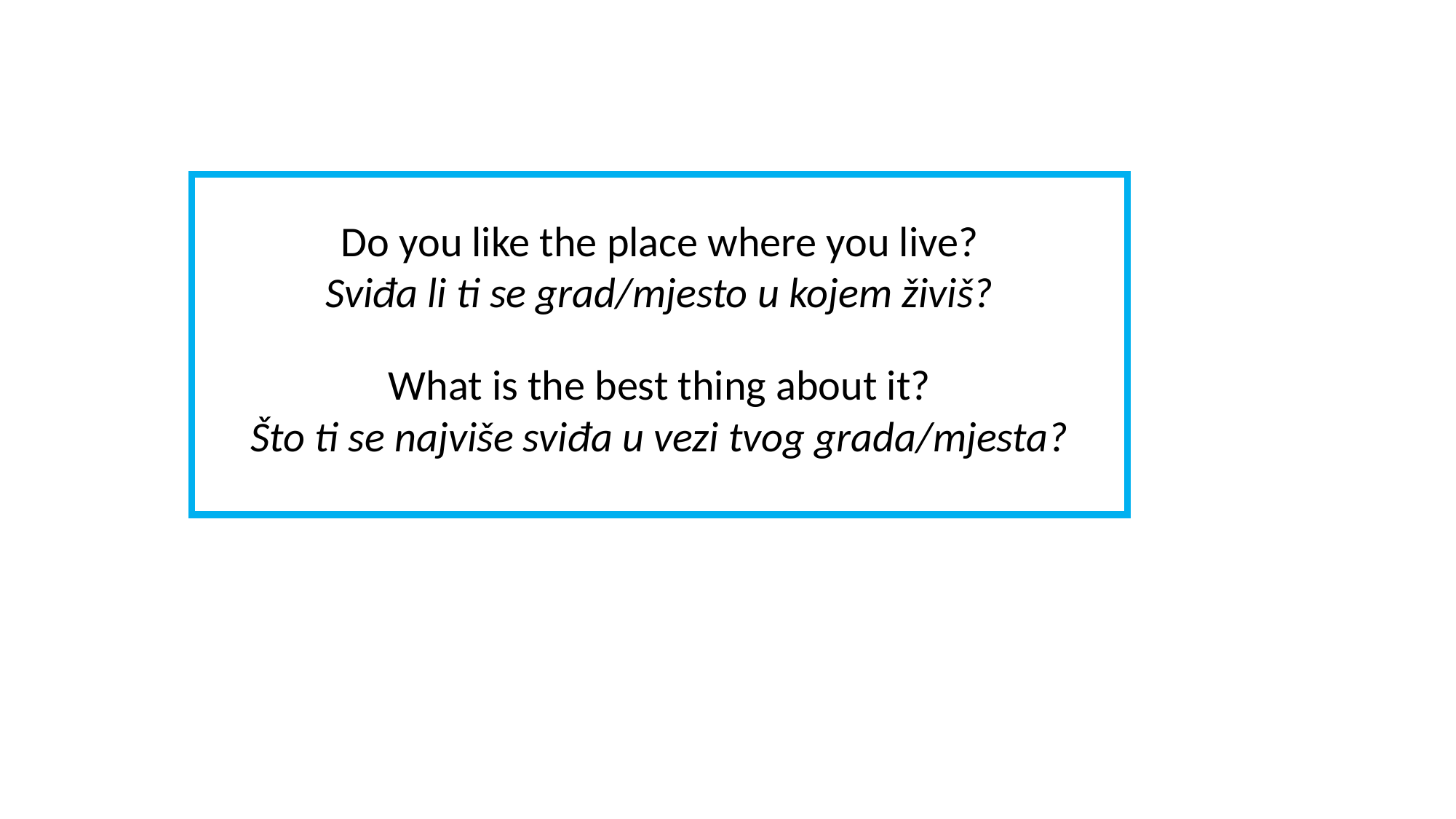

Do you like the place where you live?
Sviđa li ti se grad/mjesto u kojem živiš?
What is the best thing about it?
Što ti se najviše sviđa u vezi tvog grada/mjesta?